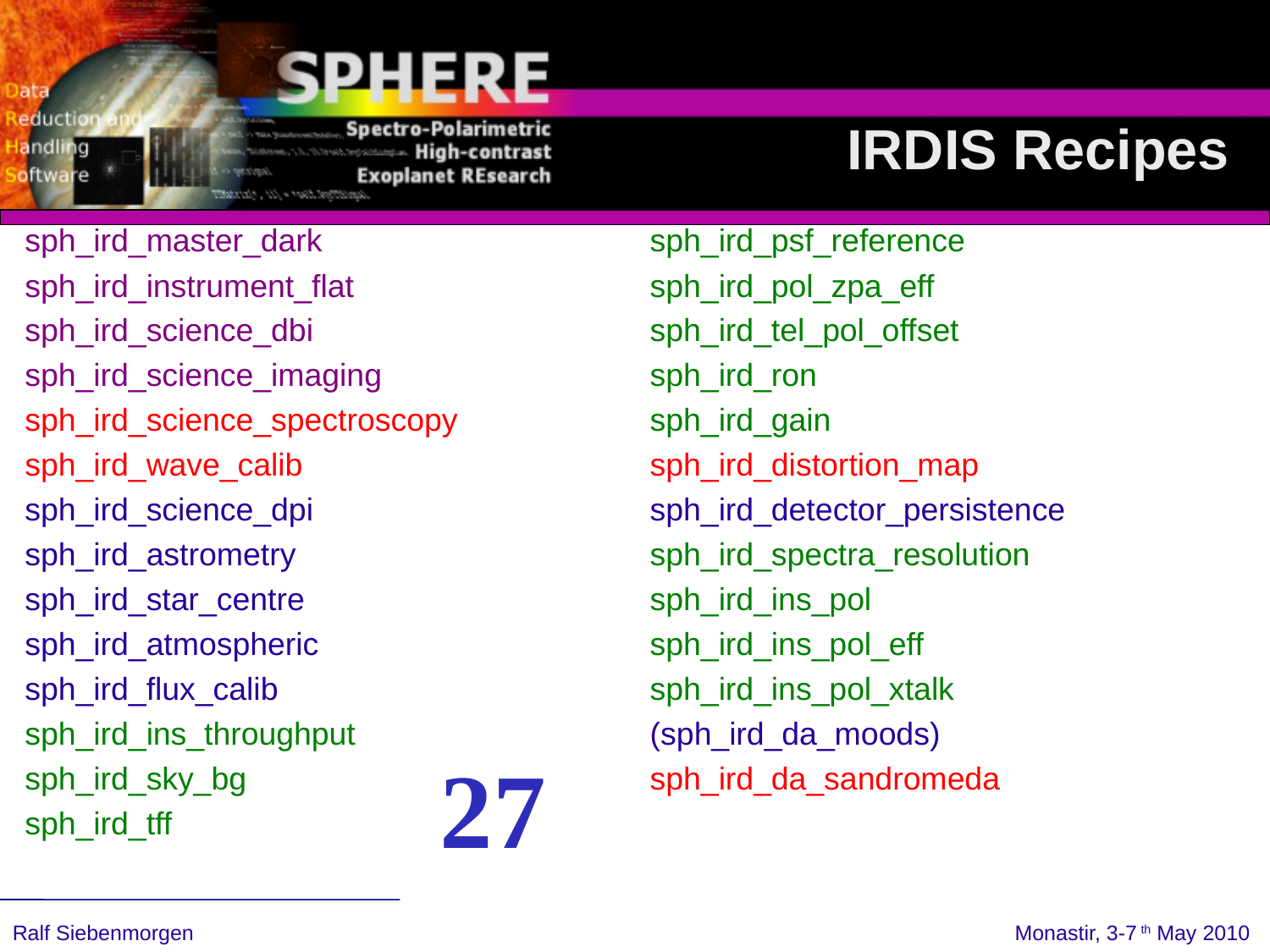

IRDIS Recipes
sph_ird_master_dark
sph_ird_instrument_flat
sph_ird_science_dbi
sph_ird_science_imaging
sph_ird_science_spectroscopy
sph_ird_wave_calib
sph_ird_science_dpi
sph_ird_astrometry
sph_ird_star_centre
sph_ird_atmospheric
sph_ird_flux_calib
sph_ird_ins_throughput
sph_ird_sky_bg
sph_ird_tff
sph_ird_psf_reference
sph_ird_pol_zpa_eff
sph_ird_tel_pol_offset
sph_ird_ron
sph_ird_gain
sph_ird_distortion_map
sph_ird_detector_persistence
sph_ird_spectra_resolution
sph_ird_ins_pol
sph_ird_ins_pol_eff
sph_ird_ins_pol_xtalk
(sph_ird_da_moods)‏
sph_ird_da_sandromeda
27